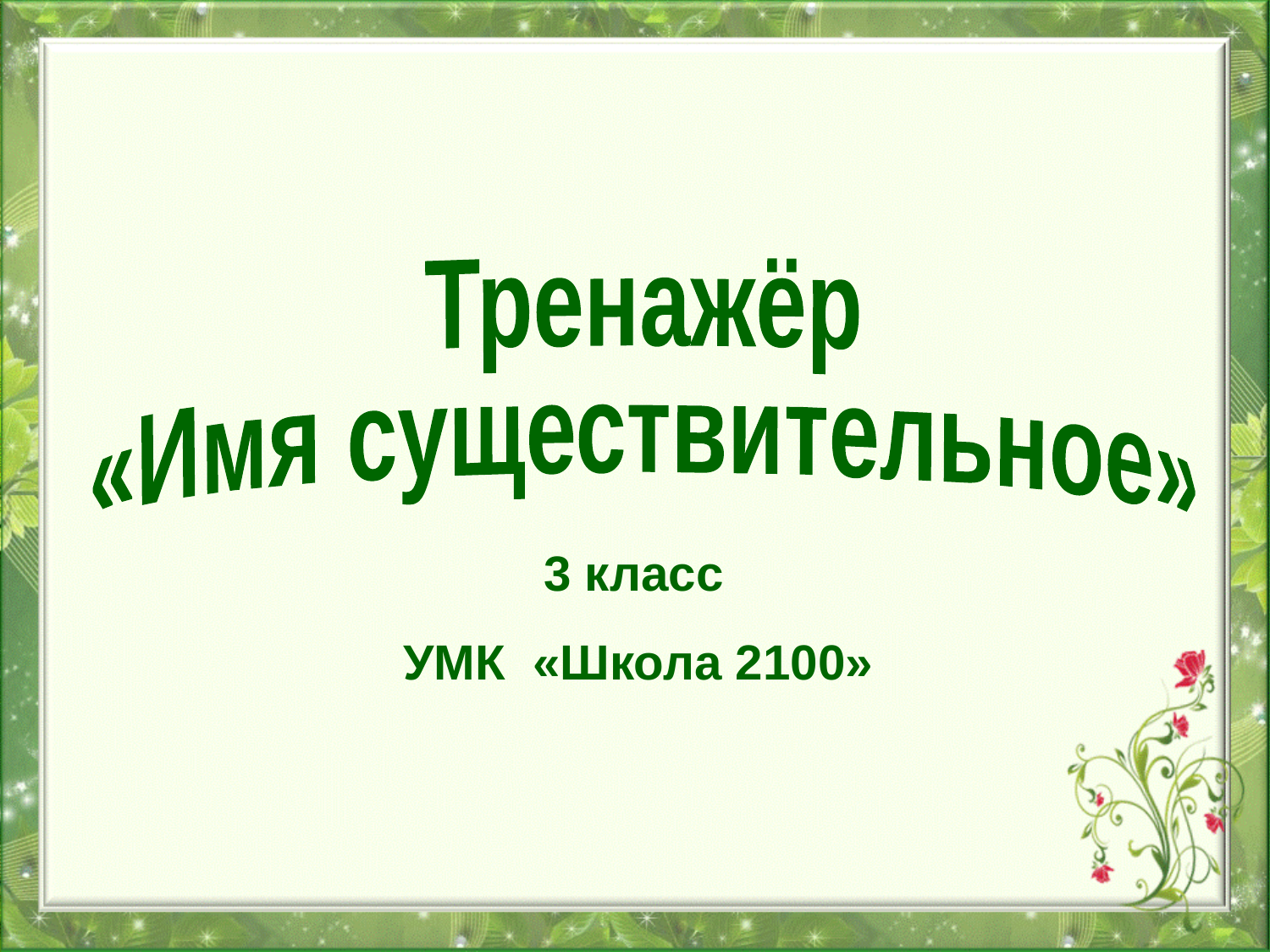

Тренажёр
«Имя существительное»
3 класс
УМК  «Школа 2100»